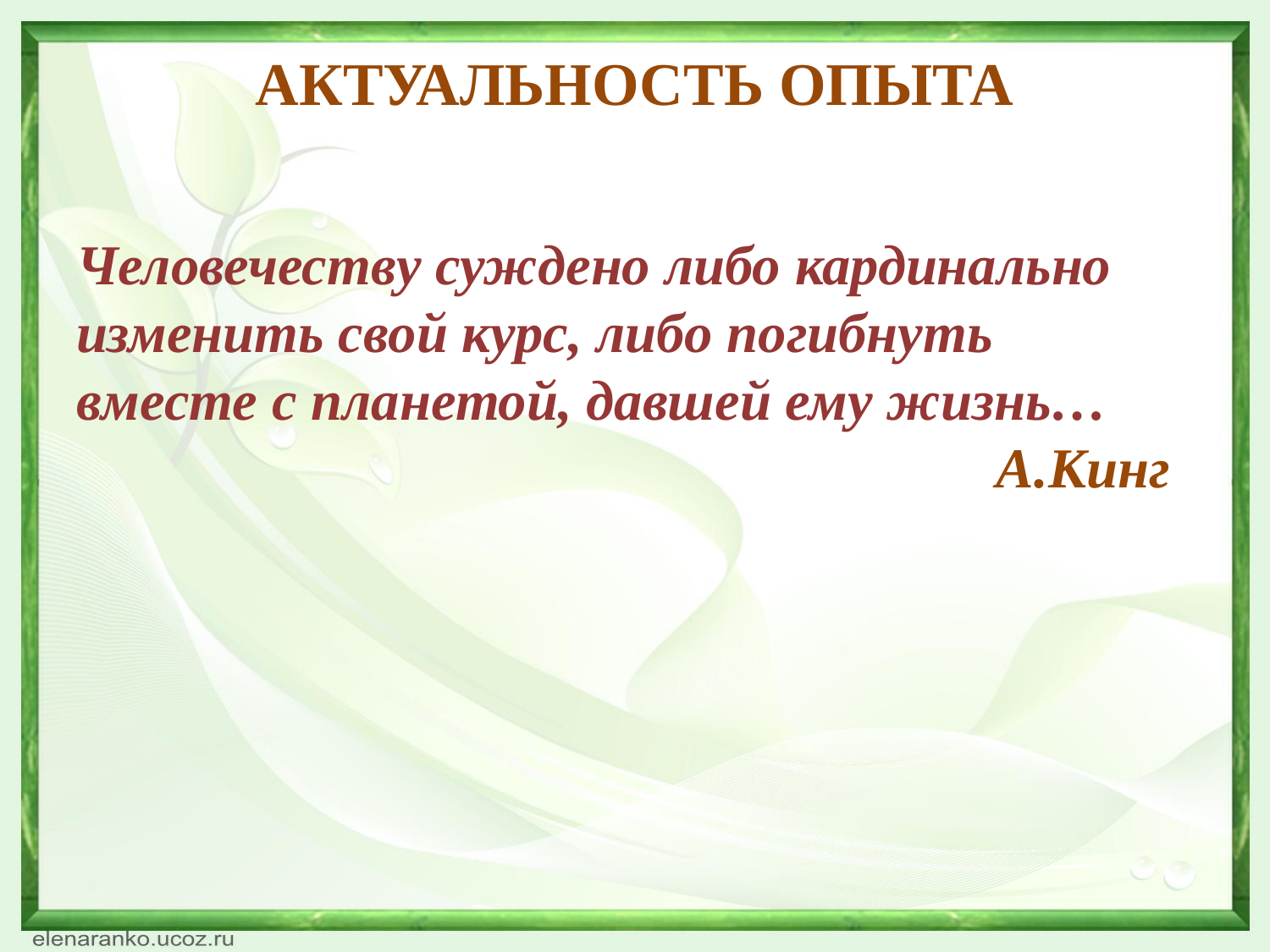

# АКТУАЛЬНОСТЬ ОПЫТА
Человечеству суждено либо кардинально
изменить свой курс, либо погибнуть
вместе с планетой, давшей ему жизнь…
                                                                 А.Кинг